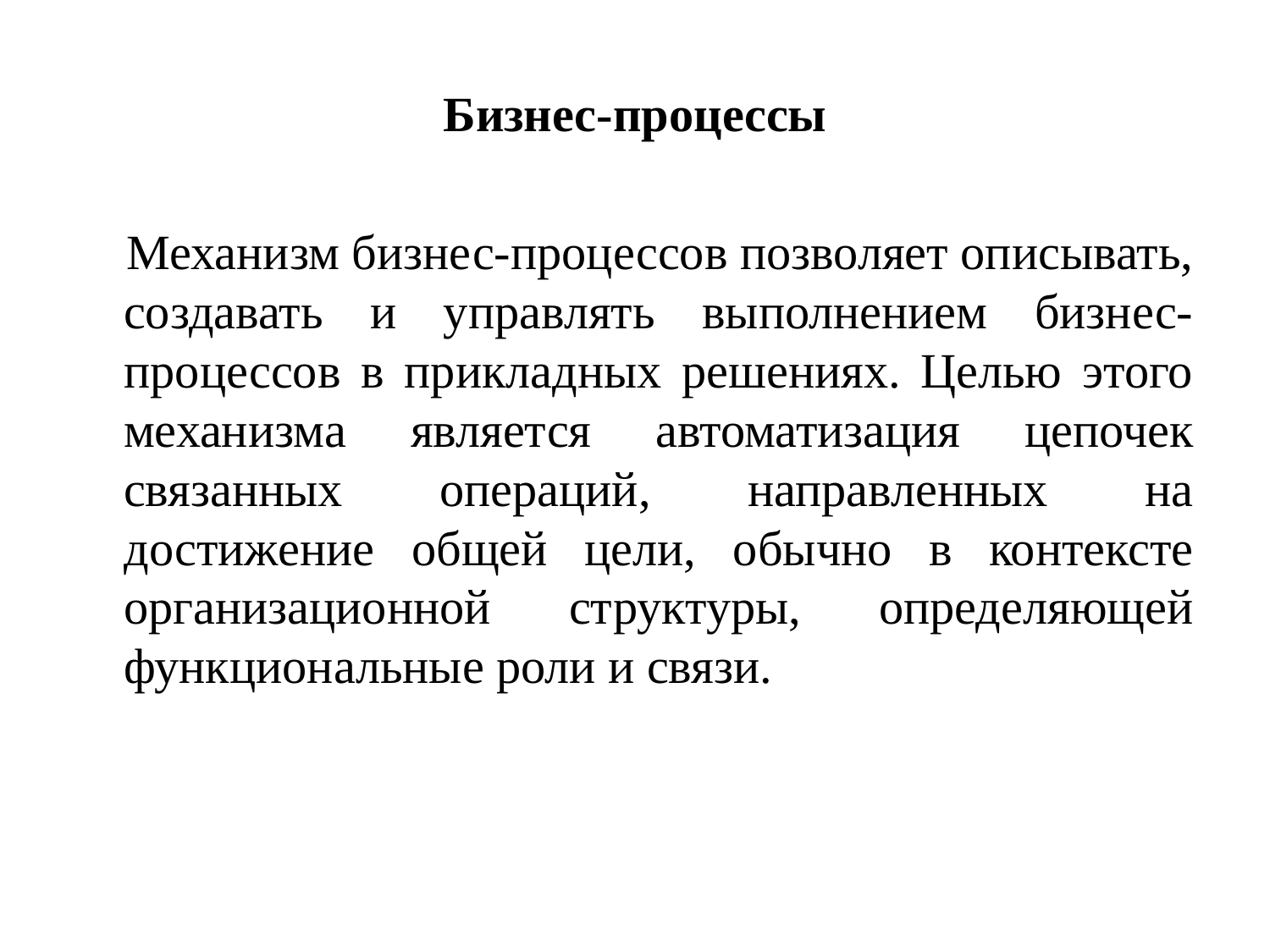

Бизнес-процессы

    Механизм бизнес-процессов позволяет описывать, создавать и управлять выполнением бизнес-процессов в прикладных решениях. Целью этого механизма является автоматизация цепочек связанных операций, направленных на достижение общей цели, обычно в контексте организационной структуры, определяющей функциональные роли и связи.